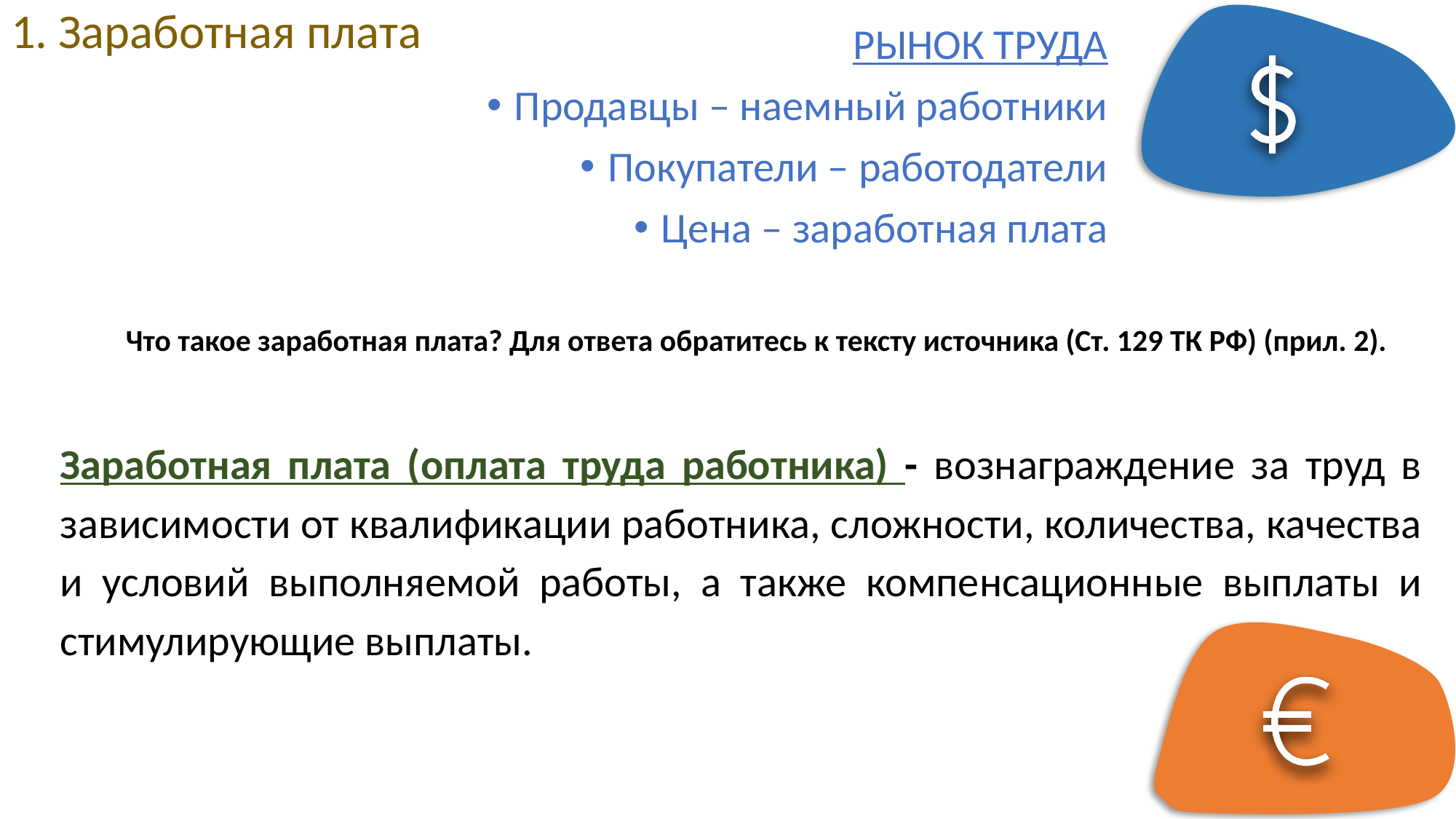

# 1. Заработная плата
	РЫНОК ТРУДА
Продавцы – наемный работники
Покупатели – работодатели
Цена – заработная плата
Что такое заработная плата? Для ответа обратитесь к тексту источника (Ст. 129 ТК РФ) (прил. 2).
Заработная плата (оплата труда работника) - вознаграждение за труд в зависимости от квалификации работника, сложности, количества, качества и условий выполняемой работы, а также компенсационные выплаты и стимулирующие выплаты.